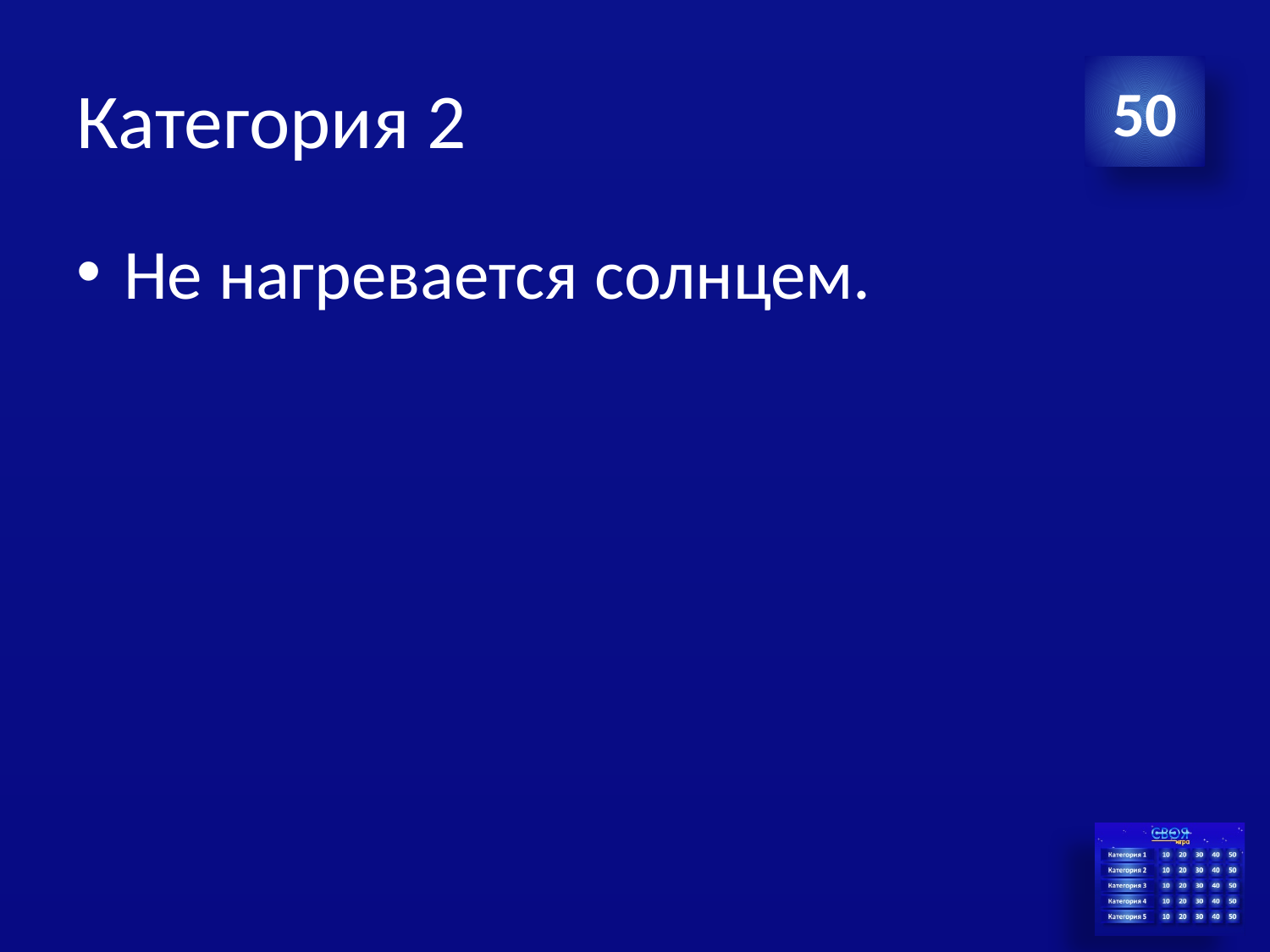

# Категория 2
50
Не нагревается солнцем.